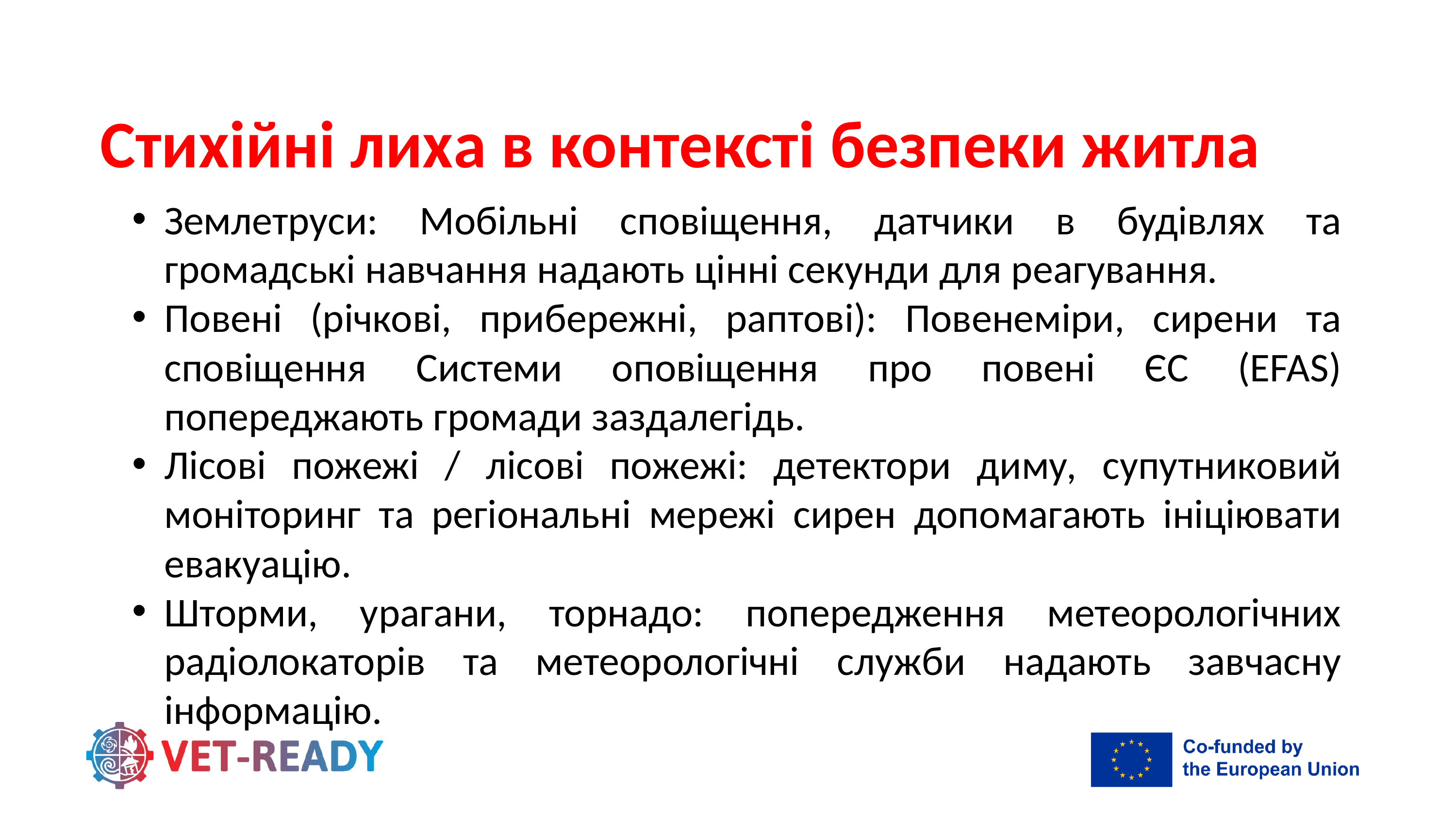

Стихійні лиха в контексті безпеки житла
Землетруси: Мобільні сповіщення, датчики в будівлях та громадські навчання надають цінні секунди для реагування.
Повені (річкові, прибережні, раптові): Повенеміри, сирени та сповіщення Системи оповіщення про повені ЄС (EFAS) попереджають громади заздалегідь.
Лісові пожежі / лісові пожежі: детектори диму, супутниковий моніторинг та регіональні мережі сирен допомагають ініціювати евакуацію.
Шторми, урагани, торнадо: попередження метеорологічних радіолокаторів та метеорологічні служби надають завчасну інформацію.